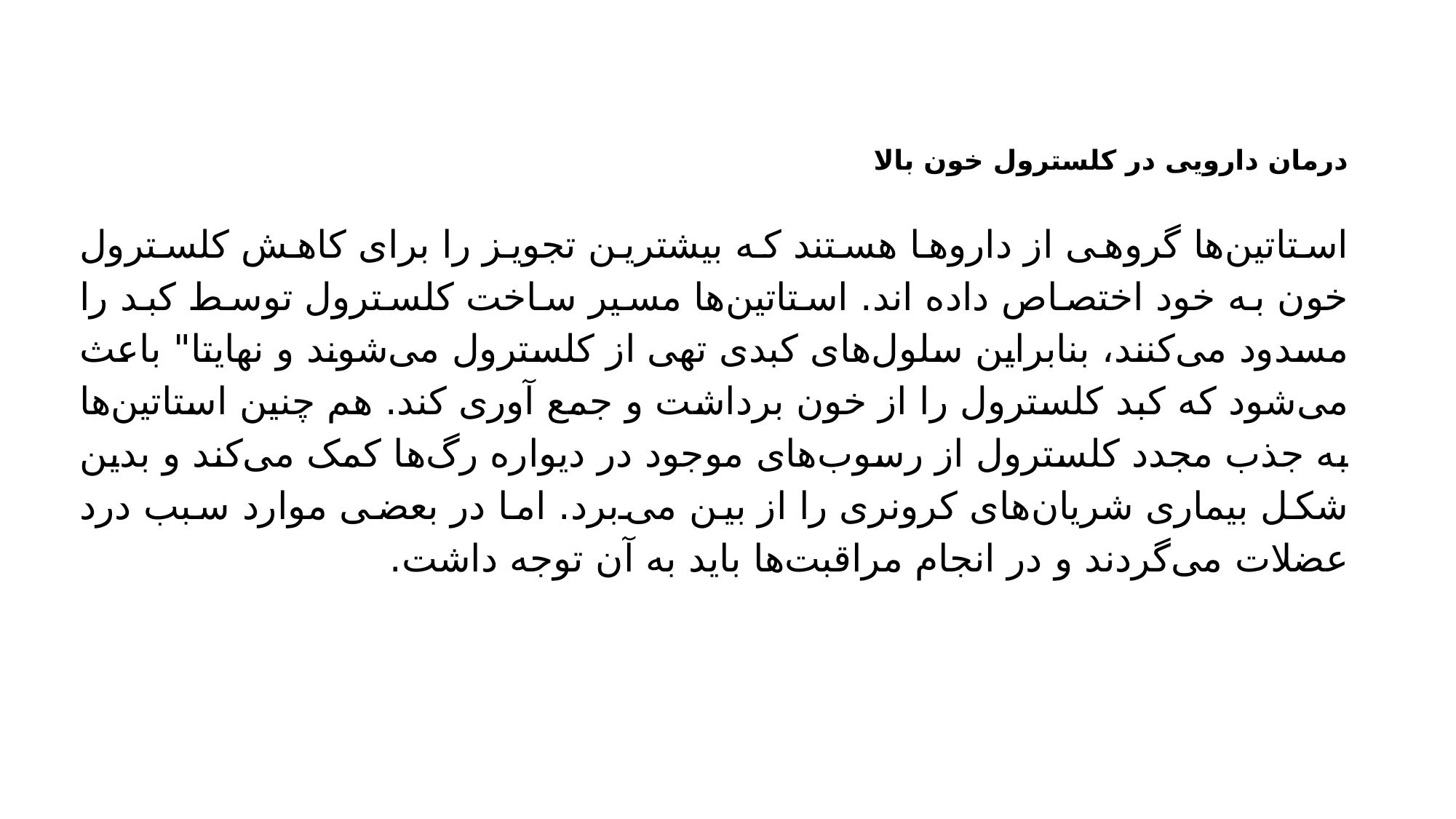

درمان دارویی در کلسترول خون بالا

استاتین‌ها گروهی از داروها هستند که بیشترین تجویز را برای کاهش کلسترول خون به خود اختصاص داده اند. استاتین‌ها مسیر ساخت کلسترول توسط کبد را مسدود می‌کنند، بنابراین سلول‌های کبدی تهی از کلسترول می‌شوند و نهایتا" باعث می‌شود که کبد کلسترول را از خون برداشت و جمع آوری کند. هم چنین استاتین‌ها به جذب مجدد کلسترول از رسوب‌های موجود در دیواره رگ‌ها کمک می‌کند و بدین شکل بیماری شریان‌های کرونری را از بین می‌برد. اما در بعضی موارد سبب درد عضلات می‌گردند و در انجام مراقبت‌ها باید به آن توجه داشت.